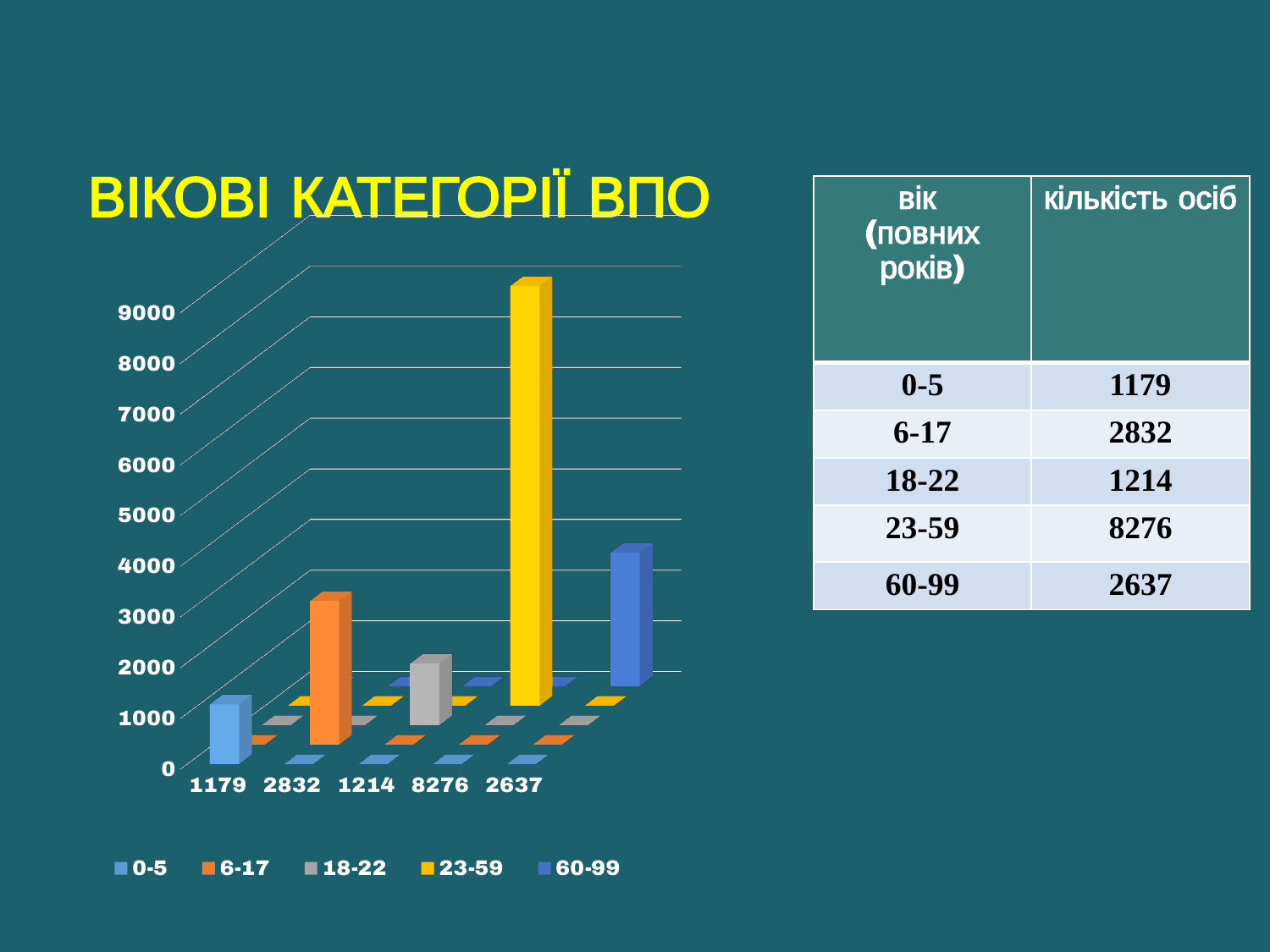

ВІКОВІ КАТЕГОРІЇ ВПО
| вік (повних років) | кількість осіб |
| --- | --- |
| 0-5 | 1179 |
| 6-17 | 2832 |
| 18-22 | 1214 |
| 23-59 | 8276 |
| 60-99 | 2637 |

[unsupported chart]